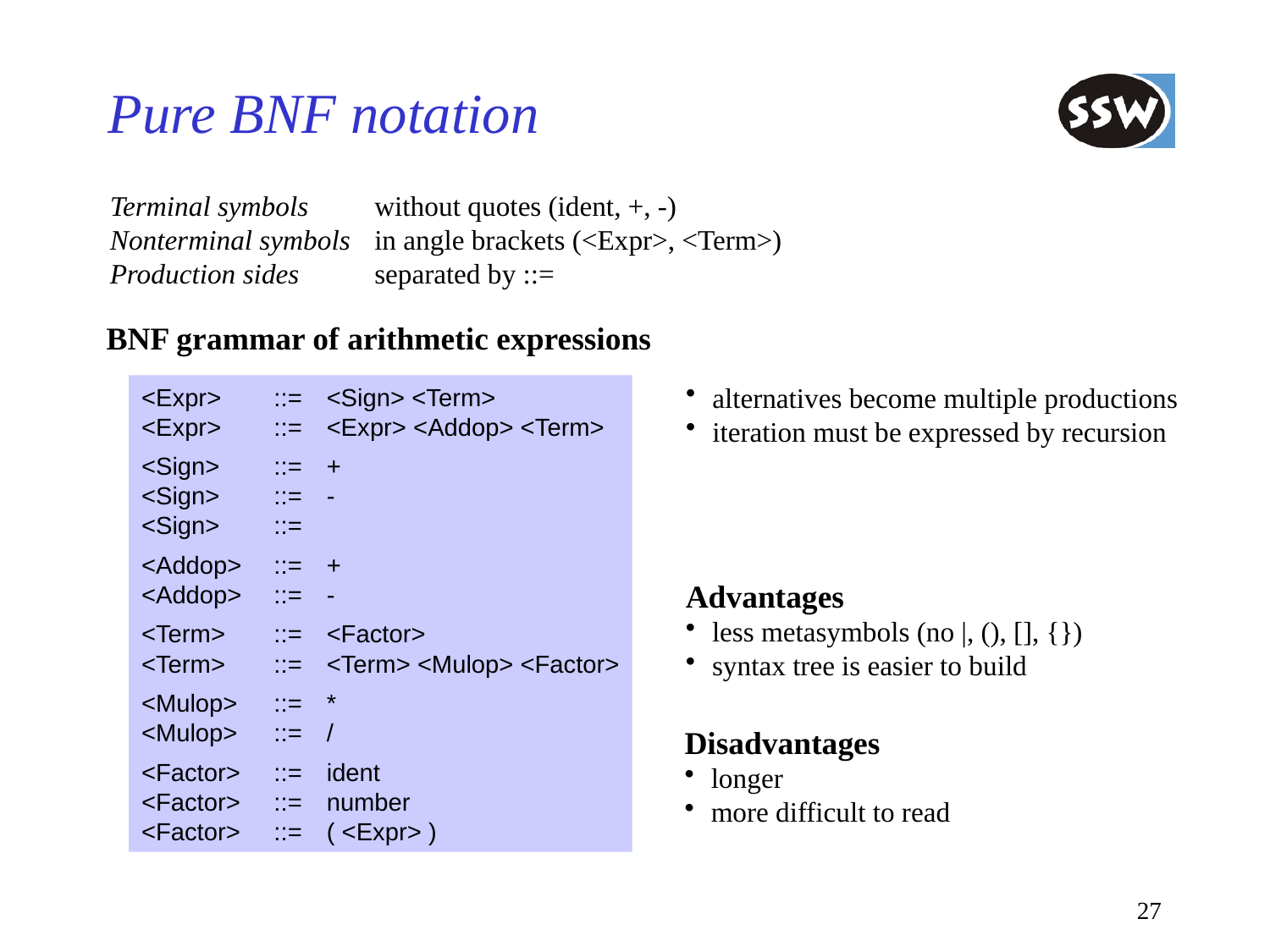

# Pure BNF notation
Terminal symbols	without quotes (ident, +, -)
Nonterminal symbols	in angle brackets (<Expr>, <Term>)
Production sides	separated by ::=
BNF grammar of arithmetic expressions
alternatives become multiple productions
iteration must be expressed by recursion
<Expr>	::=	<Sign> <Term>
<Expr>	::=	<Expr> <Addop> <Term>
<Sign>	::=	+
<Sign>	::=	-
<Sign>	::=
<Addop>	::=	+
<Addop>	::=	-
<Term>	::=	<Factor>
<Term>	::=	<Term> <Mulop> <Factor>
<Mulop>	::=	*
<Mulop>	::=	/
<Factor>	::=	ident
<Factor>	::=	number
<Factor>	::=	( <Expr> )
Advantages
less metasymbols (no |, (), [], {})
syntax tree is easier to build
Disadvantages
longer
more difficult to read
27